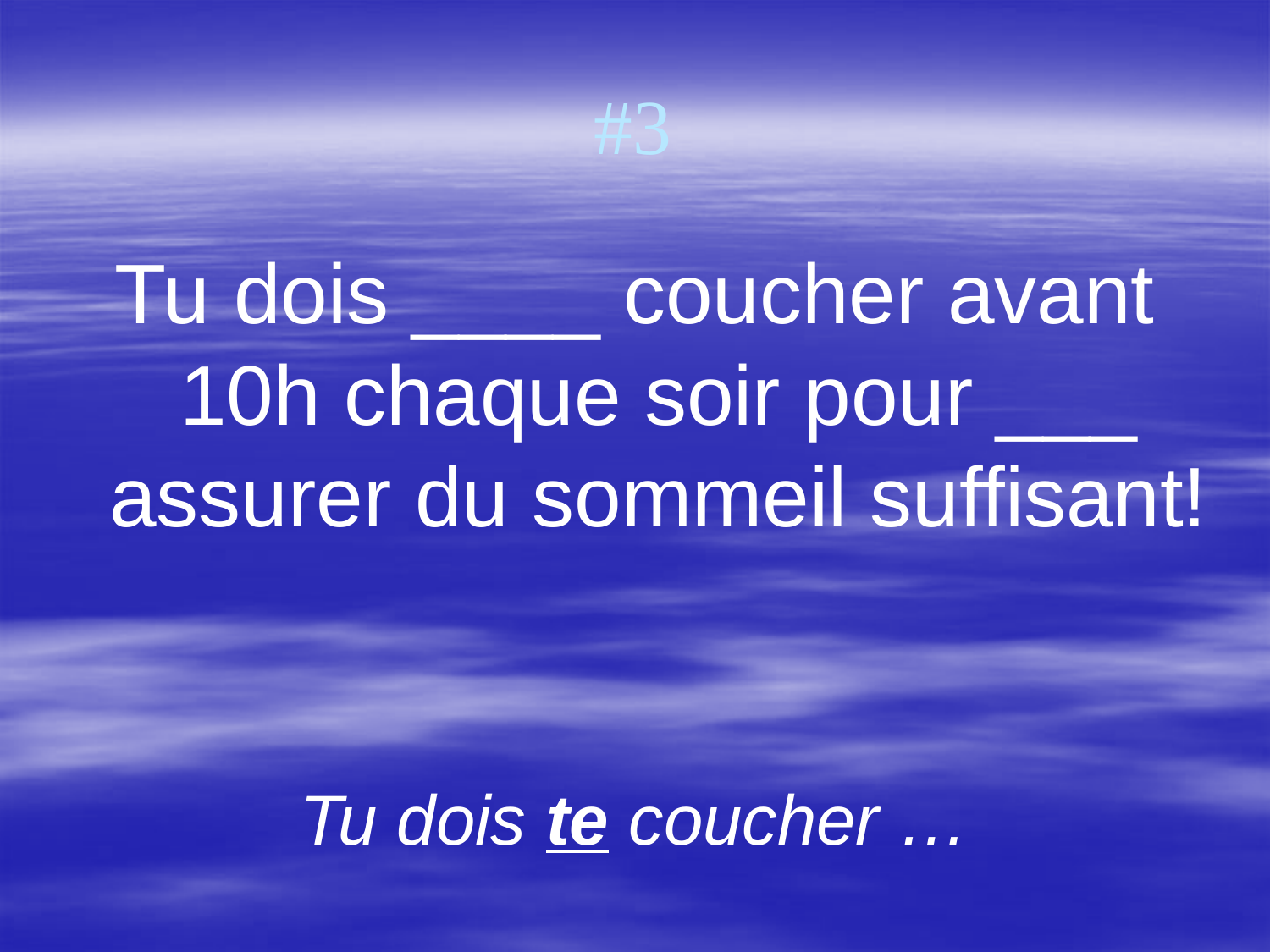

# #3
Tu dois ____ coucher avant 10h chaque soir pour ___ assurer du sommeil suffisant!

Tu dois te coucher …